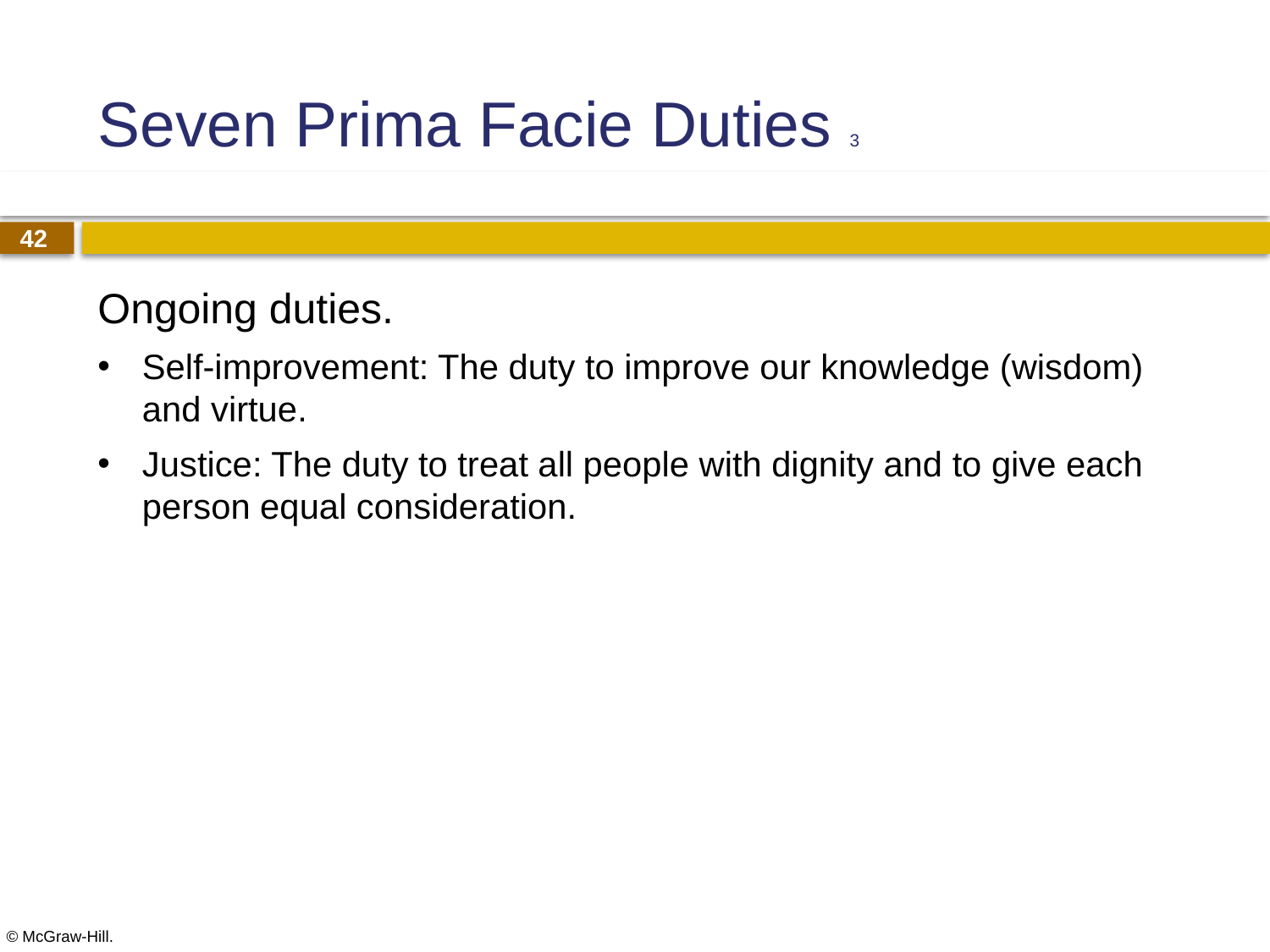

# Seven Prima Facie Duties 3
Ongoing duties.
Self-improvement: The duty to improve our knowledge (wisdom) and virtue.
Justice: The duty to treat all people with dignity and to give each person equal consideration.